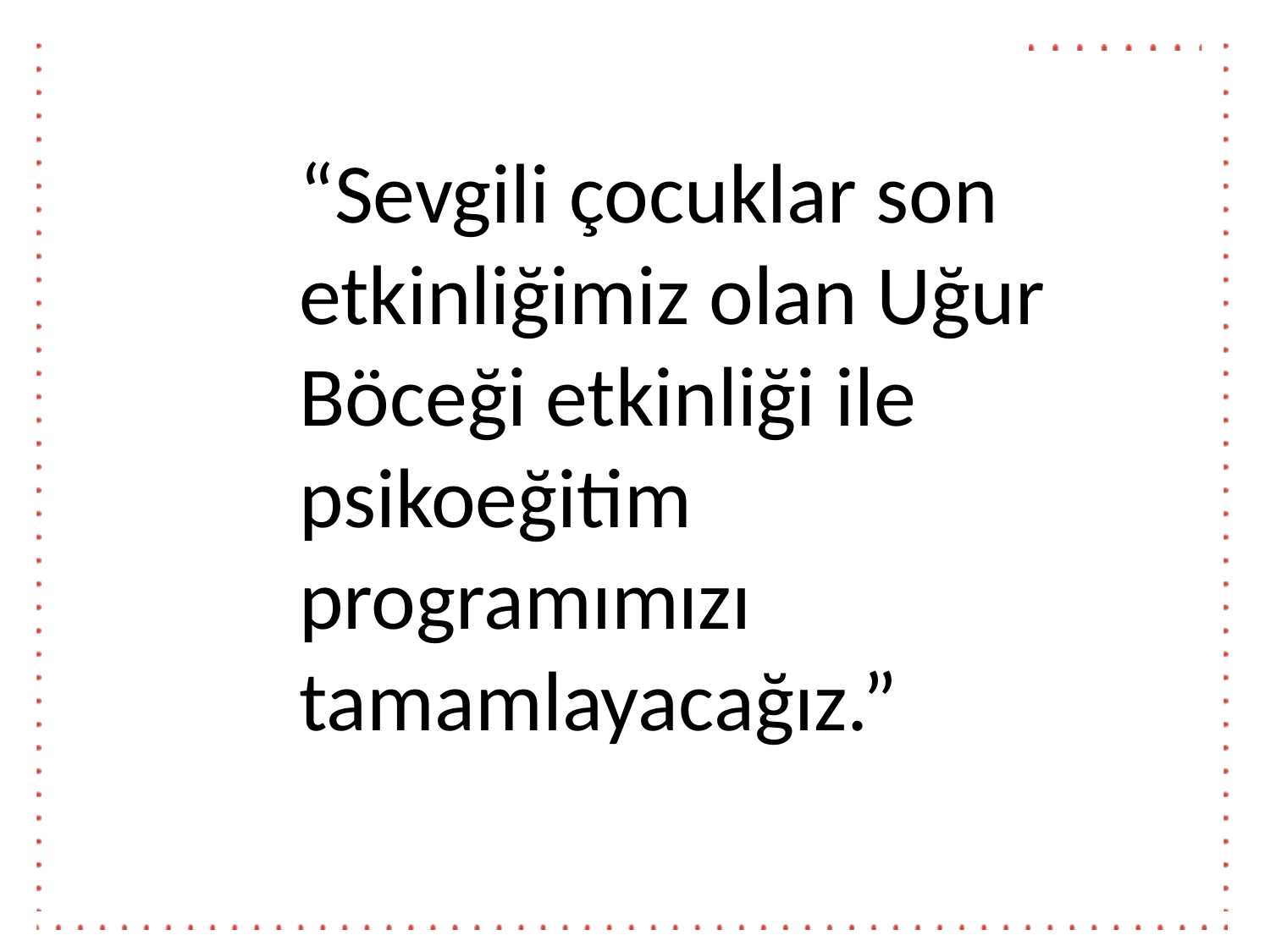

“Sevgili çocuklar son etkinliğimiz olan Uğur Böceği etkinliği ile psikoeğitim programımızı tamamlayacağız.”